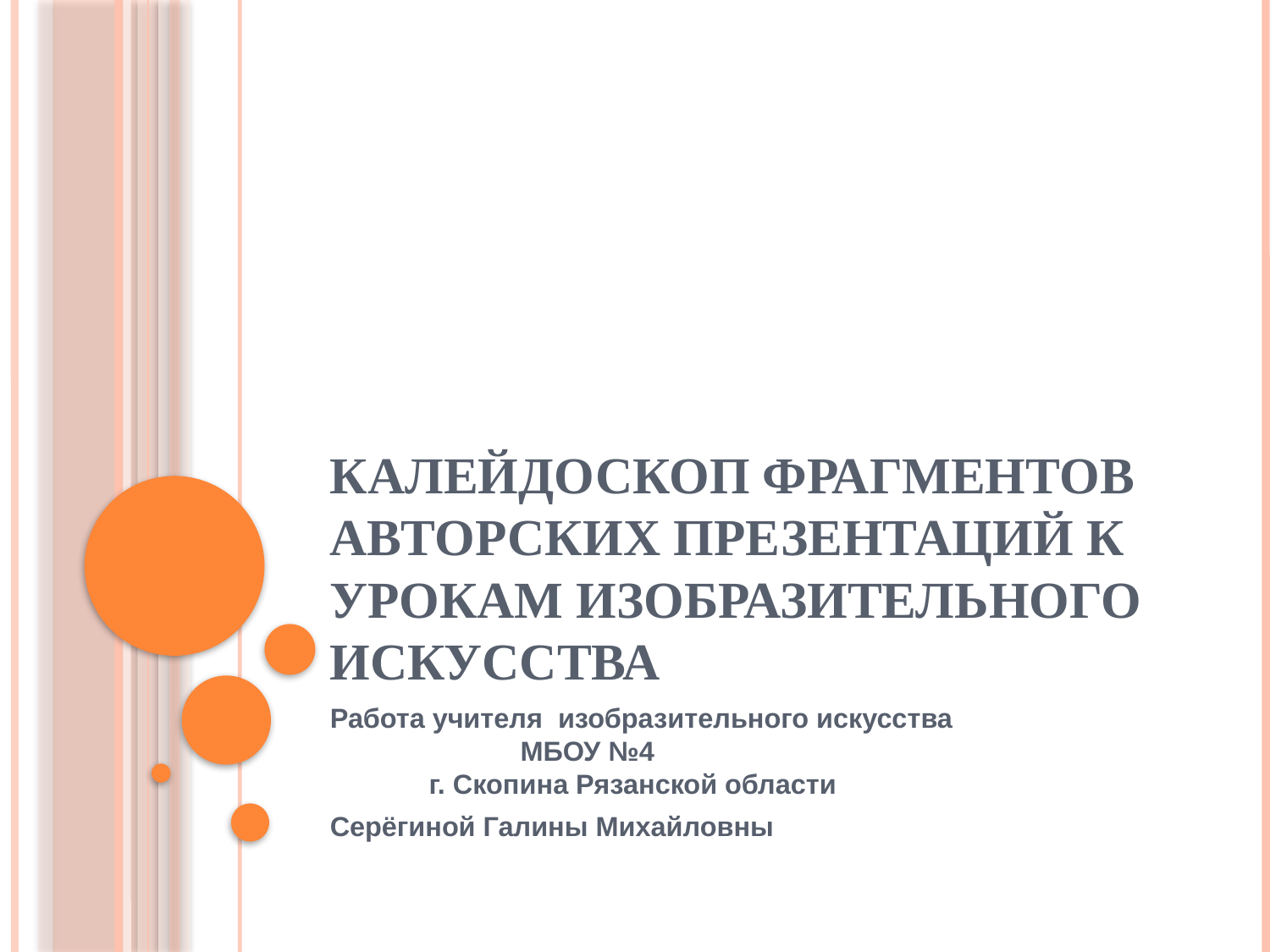

# Калейдоскоп фрагментов авторских презентаций к урокам изобразительного искусства
Работа учителя  изобразительного искусства                                                     МБОУ №4                                                                                г. Скопина Рязанской области
Серёгиной Галины Михайловны